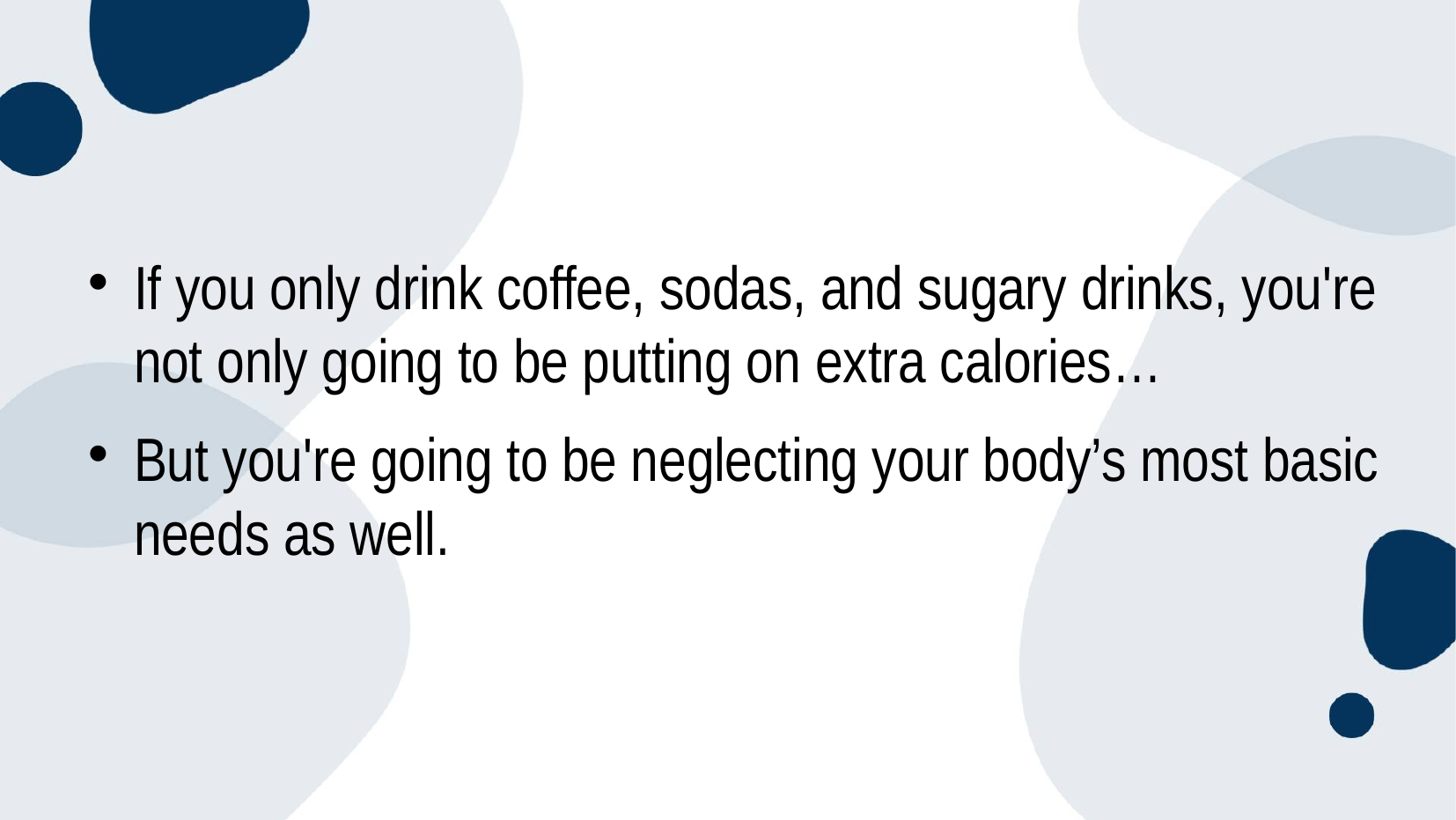

If you only drink coffee, sodas, and sugary drinks, you're not only going to be putting on extra calories…
But you're going to be neglecting your body’s most basic needs as well.